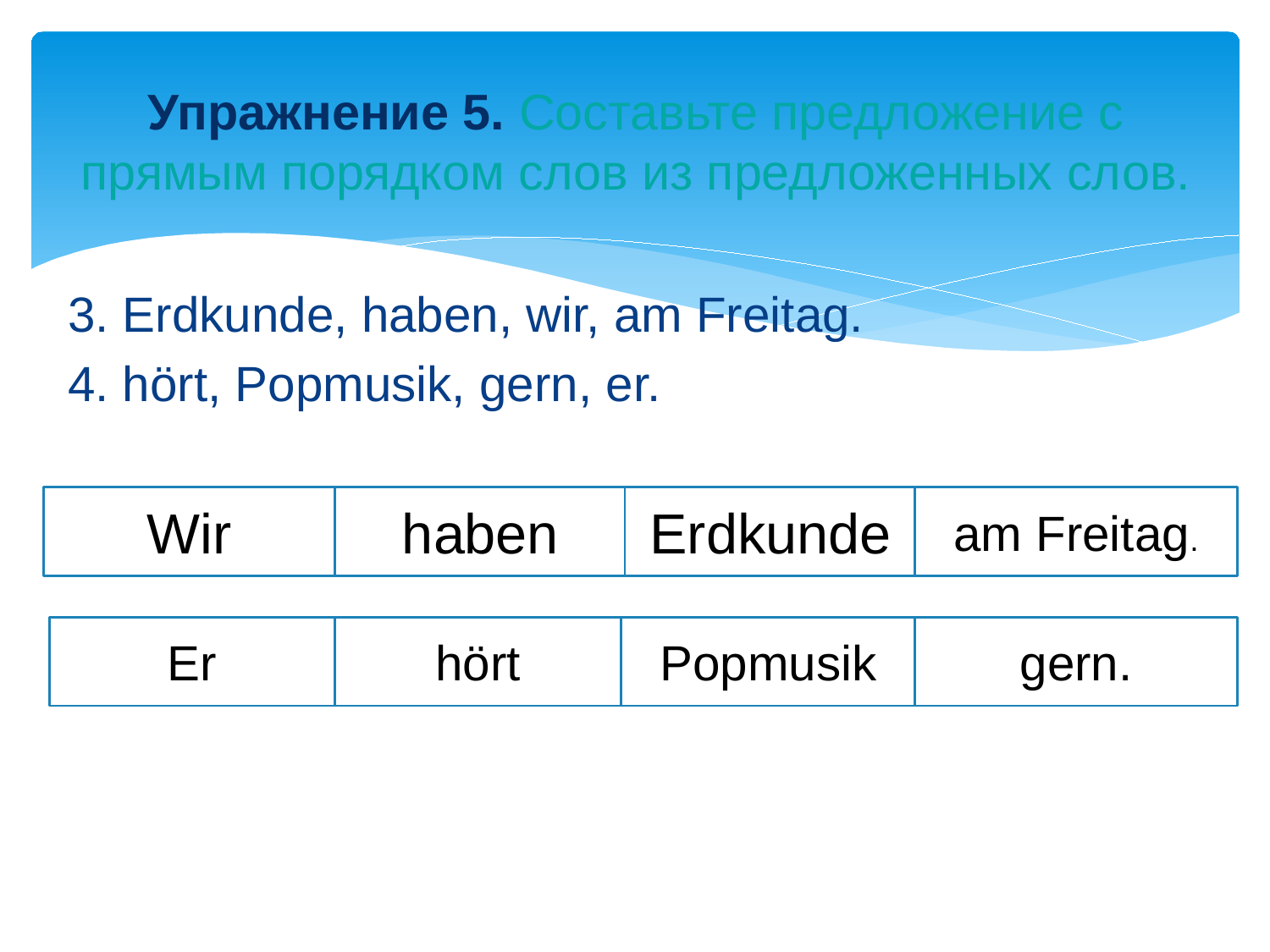

# Упражнение 5. Составьте предложение с прямым порядком слов из предложенных слов.

3. Erdkunde, haben, wir, am Freitag.
4. hört, Popmusik, gern, er.

Wir
haben
Erdkunde
am Freitag.
Er
hört
Popmusik
gern.